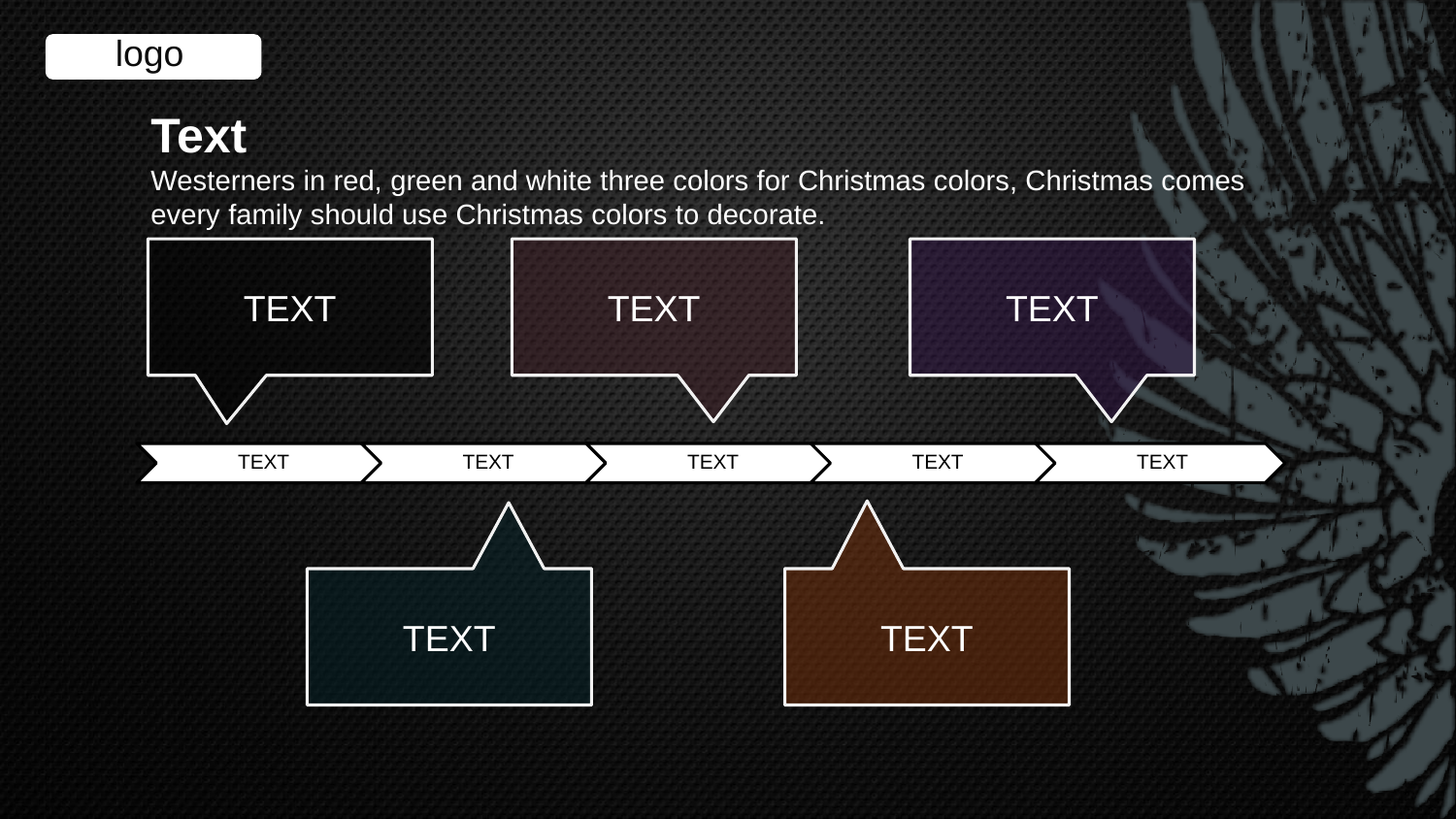

Text
Westerners in red, green and white three colors for Christmas colors, Christmas comes every family should use Christmas colors to decorate.
TEXT
TEXT
TEXT
TEXT
TEXT
TEXT
TEXT
TEXT
TEXT
TEXT